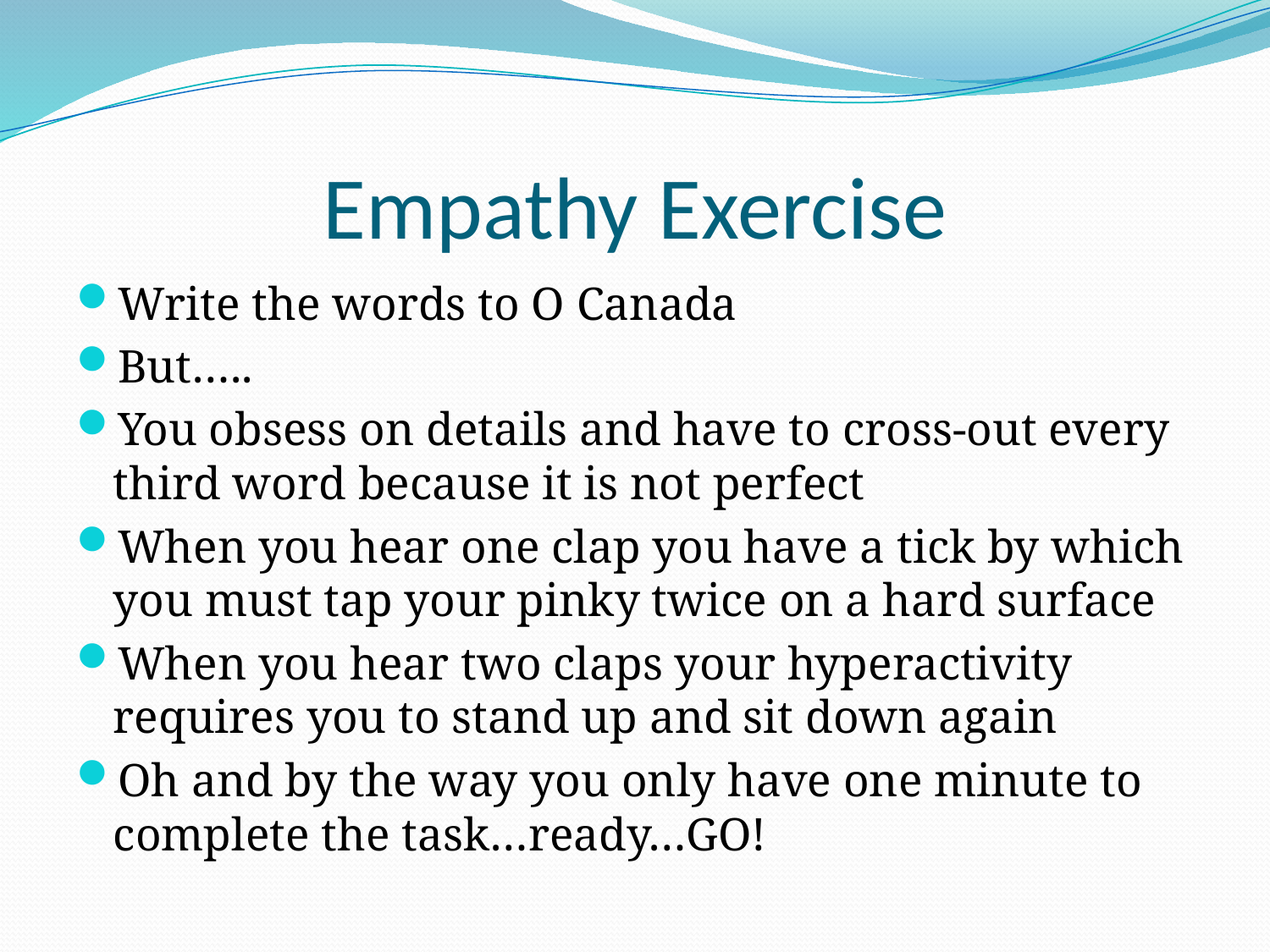

# Empathy Exercise
Write the words to O Canada
But…..
You obsess on details and have to cross-out every third word because it is not perfect
When you hear one clap you have a tick by which you must tap your pinky twice on a hard surface
When you hear two claps your hyperactivity requires you to stand up and sit down again
Oh and by the way you only have one minute to complete the task…ready…GO!